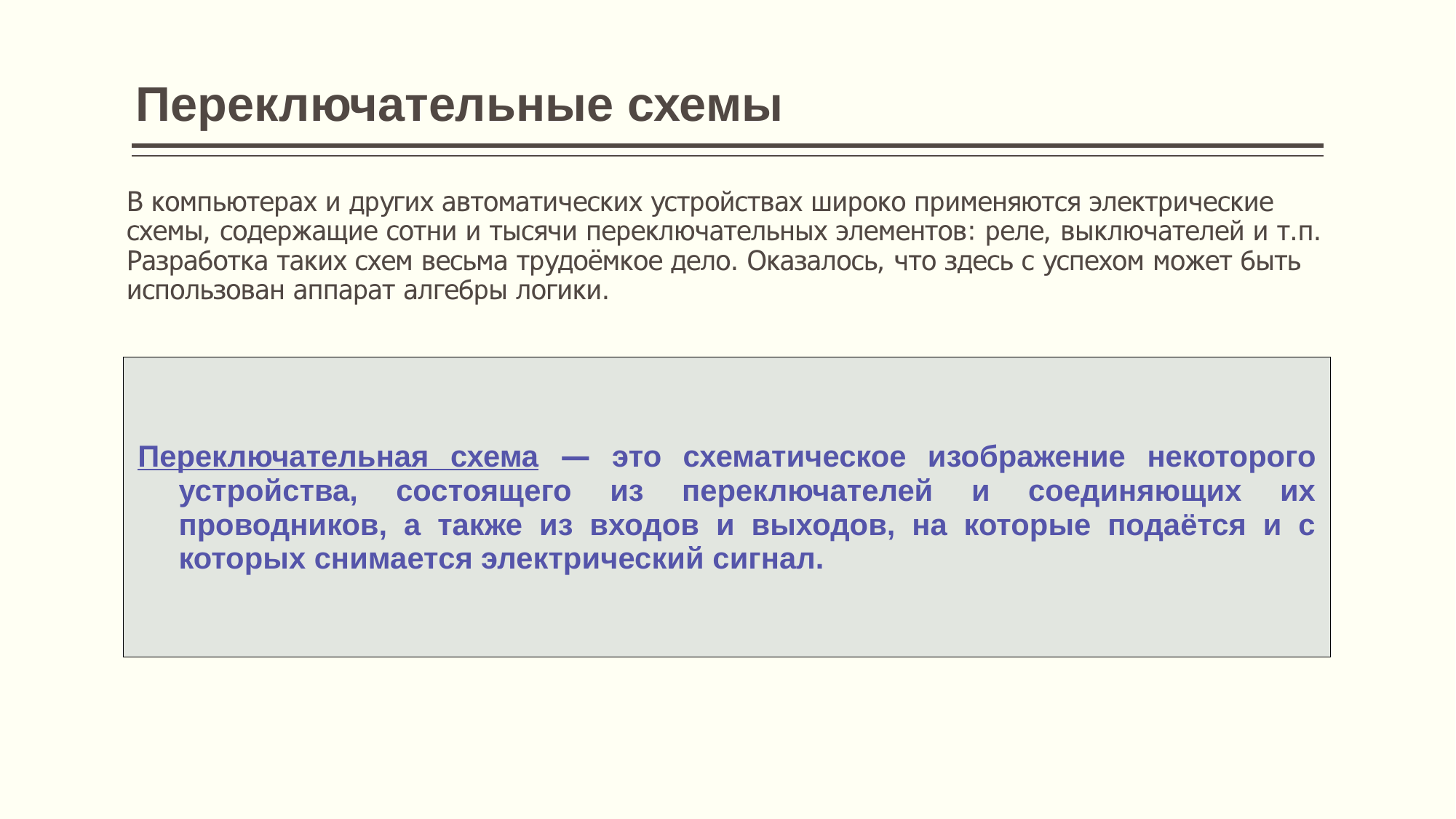

# Переключательные схемы
В компьютерах и других автоматических устройствах широко применяются электрические схемы, содержащие сотни и тысячи переключательных элементов: реле, выключателей и т.п. Разработка таких схем весьма трудоёмкое дело. Оказалось, что здесь с успехом может быть использован аппарат алгебры логики.
| Переключательная схема — это схематическое изображение некоторого устройства, состоящего из переключателей и соединяющих их проводников, а также из входов и выходов, на которые подаётся и с которых снимается электрический сигнал. |
| --- |